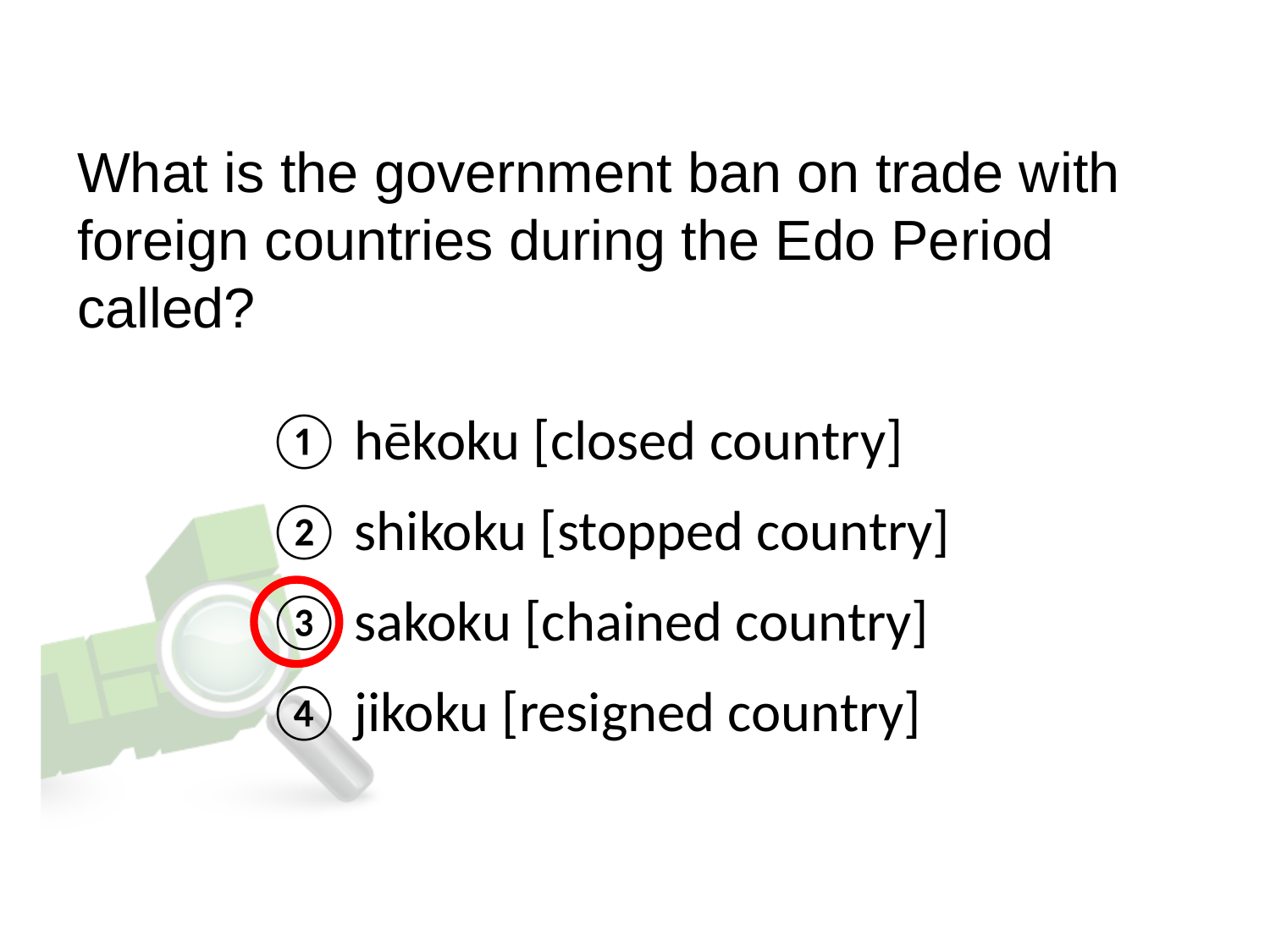

# What is the government ban on trade with foreign countries during the Edo Period called?
① hēkoku [closed country]
② shikoku [stopped country]
③ sakoku [chained country]
④ jikoku [resigned country]